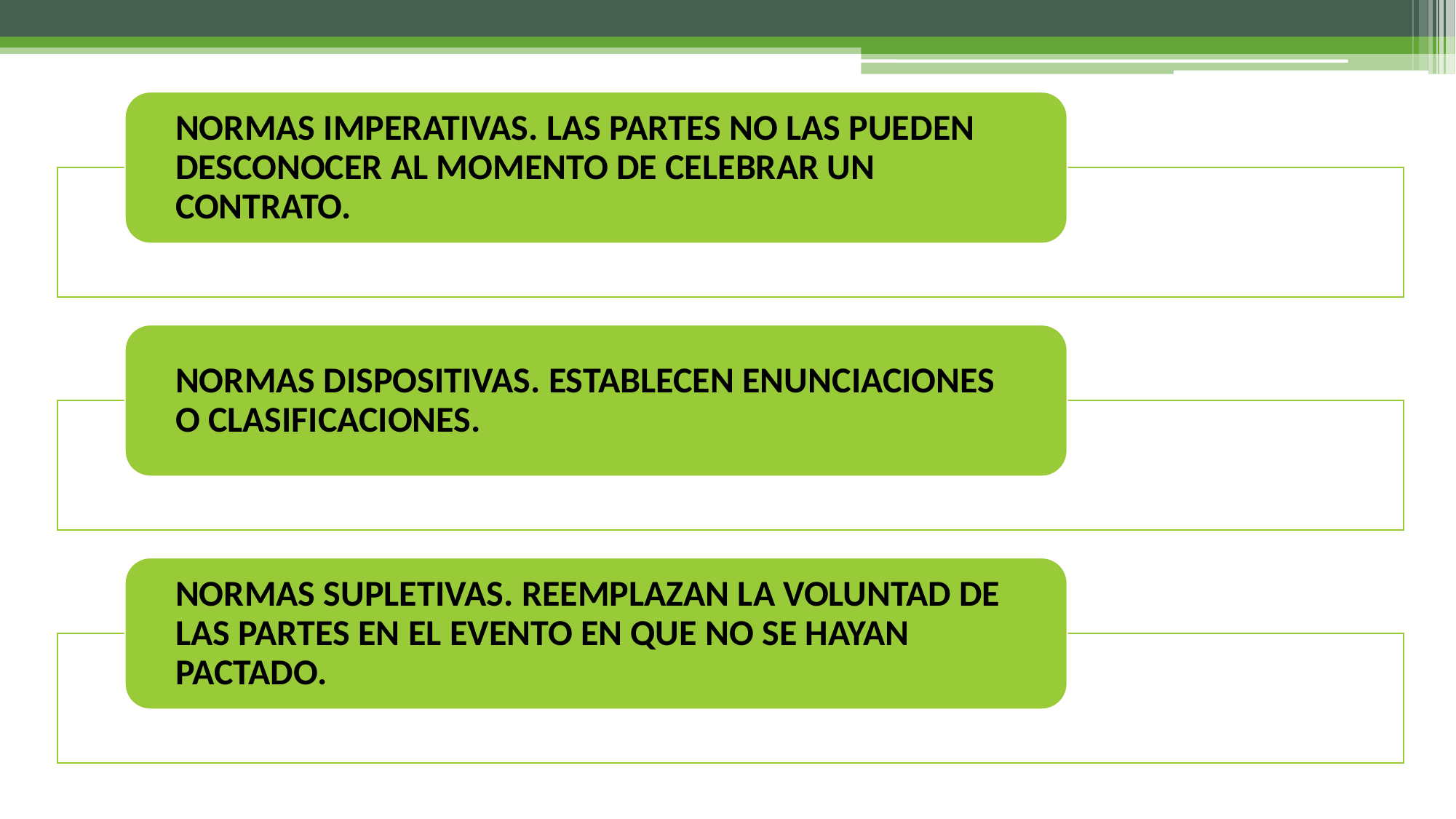

NORMAS IMPERATIVAS. LAS PARTES NO LAS PUEDEN DESCONOCER AL MOMENTO DE CELEBRAR UN CONTRATO.
NORMAS DISPOSITIVAS. ESTABLECEN ENUNCIACIONES O CLASIFICACIONES.
NORMAS SUPLETIVAS. REEMPLAZAN LA VOLUNTAD DE LAS PARTES EN EL EVENTO EN QUE NO SE HAYAN PACTADO.